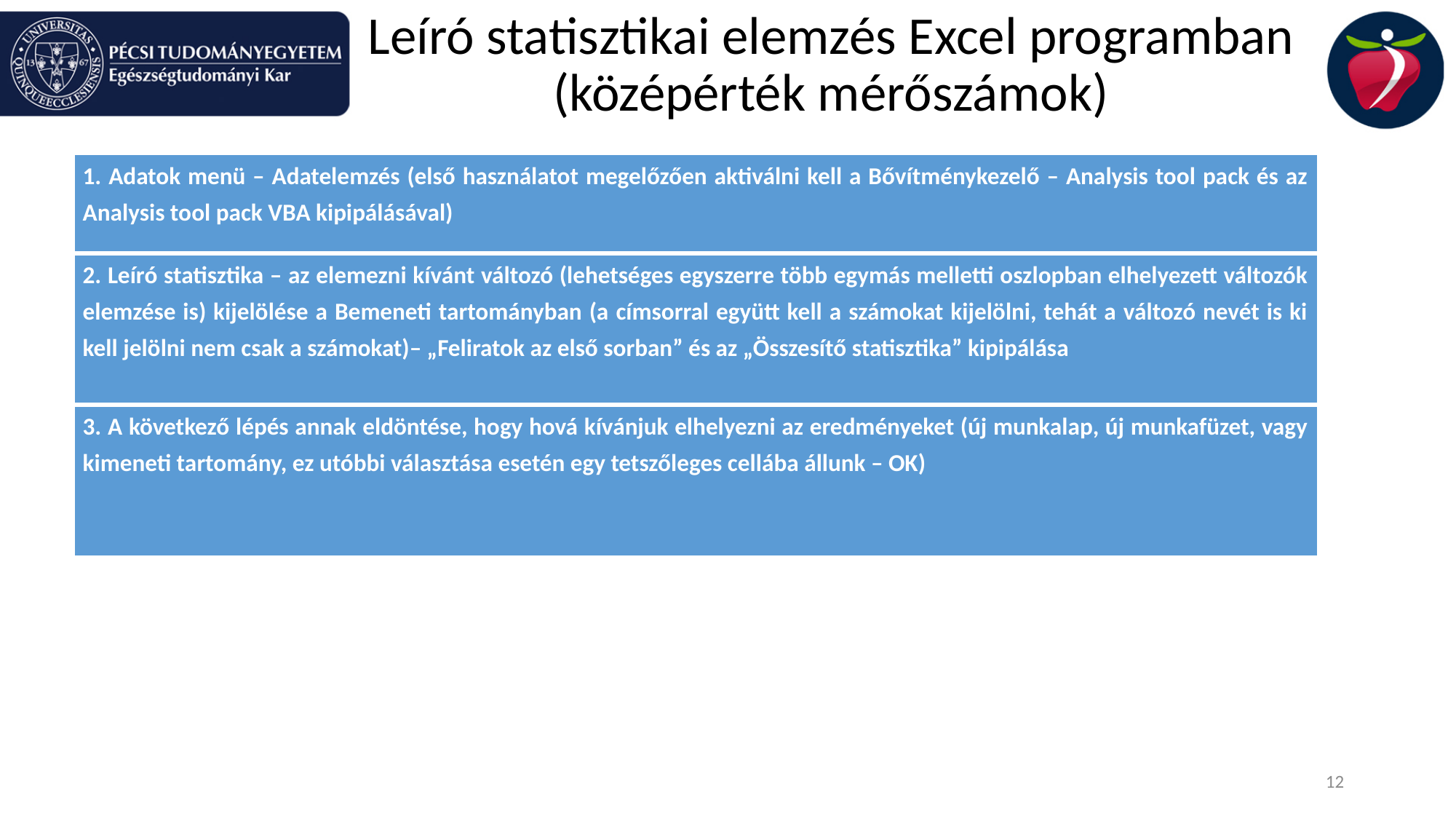

# Leíró statisztikai elemzés Excel programban (középérték mérőszámok)
| 1. Adatok menü – Adatelemzés (első használatot megelőzően aktiválni kell a Bővítménykezelő – Analysis tool pack és az Analysis tool pack VBA kipipálásával) |
| --- |
| 2. Leíró statisztika – az elemezni kívánt változó (lehetséges egyszerre több egymás melletti oszlopban elhelyezett változók elemzése is) kijelölése a Bemeneti tartományban (a címsorral együtt kell a számokat kijelölni, tehát a változó nevét is ki kell jelölni nem csak a számokat)– „Feliratok az első sorban” és az „Összesítő statisztika” kipipálása |
| 3. A következő lépés annak eldöntése, hogy hová kívánjuk elhelyezni az eredményeket (új munkalap, új munkafüzet, vagy kimeneti tartomány, ez utóbbi választása esetén egy tetszőleges cellába állunk – OK) |
12